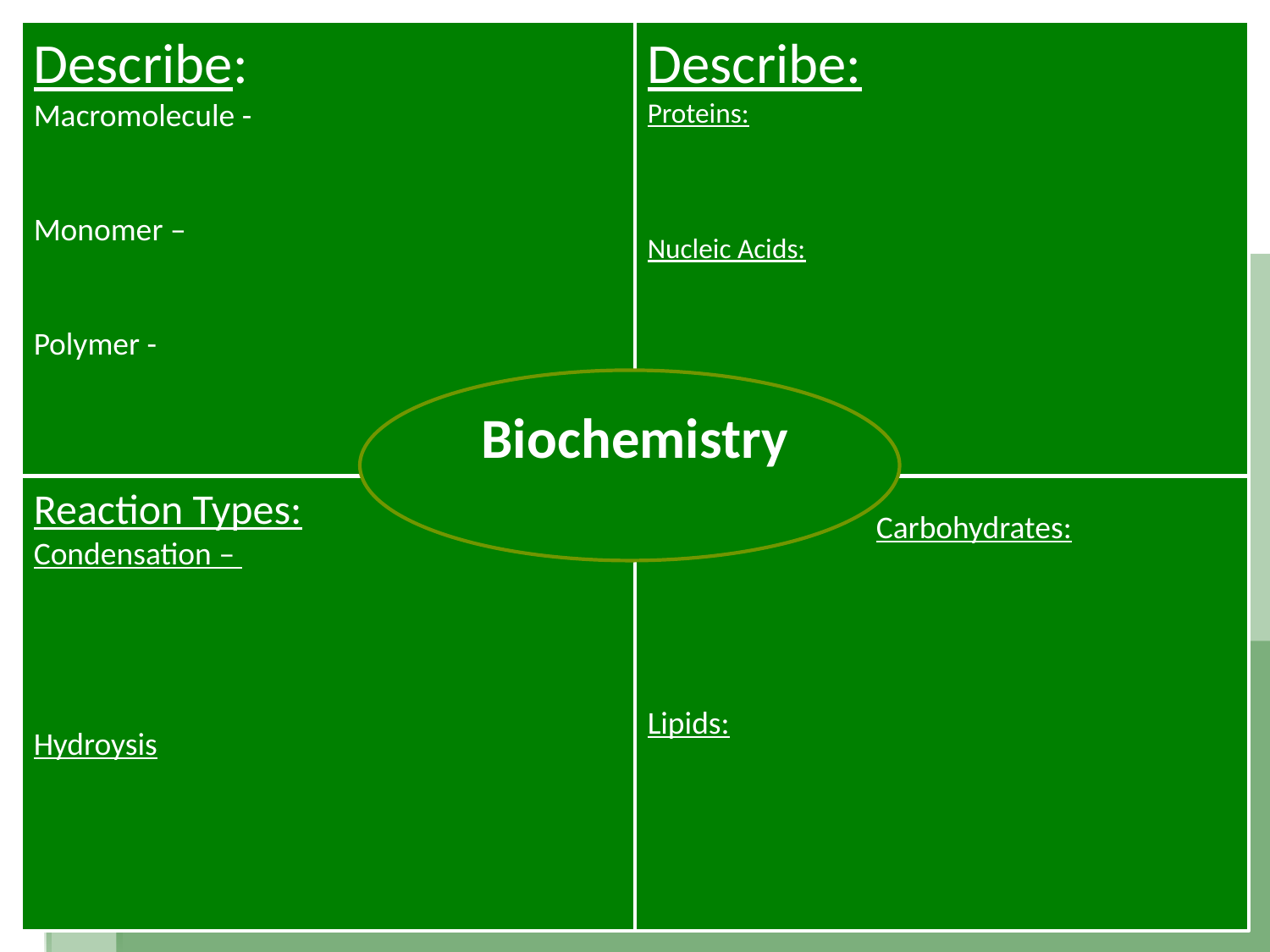

Describe:
Macromolecule -

Monomer –

Polymer -

Describe:
Proteins:

Nucleic Acids:

Biochemistry

Reaction Types:
Condensation –

Hydroysis

	        Carbohydrates:

Lipids: